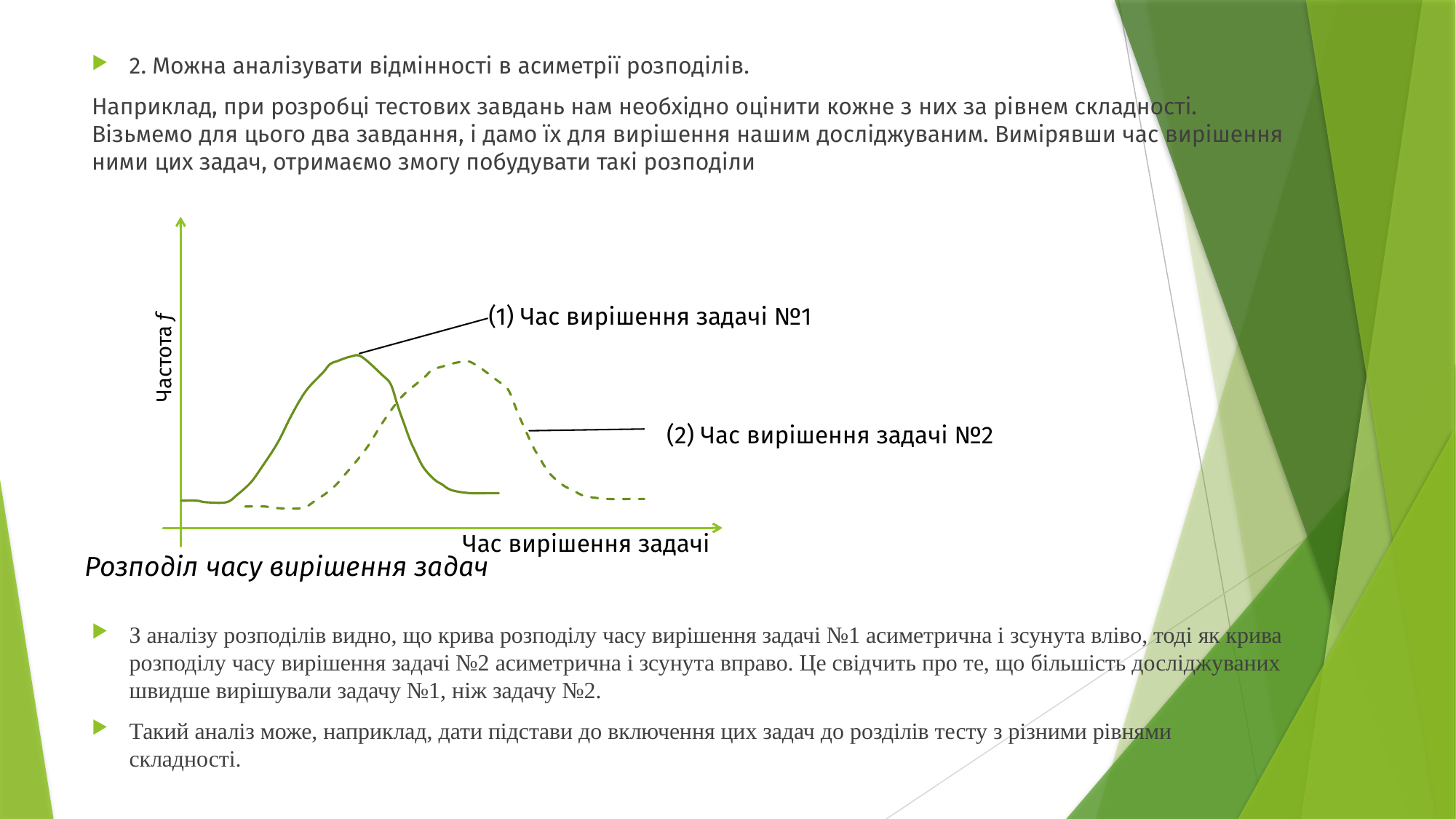

2. Можна аналізувати відмінності в асиметрії розподілів.
Наприклад, при розробці тестових завдань нам необхідно оцінити кожне з них за рівнем складності. Візьмемо для цього два завдання, і дамо їх для вирішення нашим досліджуваним. Вимірявши час вирішення ними цих задач, отримаємо змогу побудувати такі розподіли

З аналізу розподілів видно, що крива розподілу часу вирішення задачі №1 асиметрична і зсунута вліво, тоді як крива розподілу часу вирішення задачі №2 асиметрична і зсунута вправо. Це свідчить про те, що більшість досліджуваних швидше вирішували задачу №1, ніж задачу №2.
Такий аналіз може, наприклад, дати підстави до включення цих задач до розділів тесту з різними рівнями складності.
Частота f
(1) Час вирішення задачі №1

(2) Час вирішення задачі №2
Час вирішення задачі
Розподіл часу вирішення задач